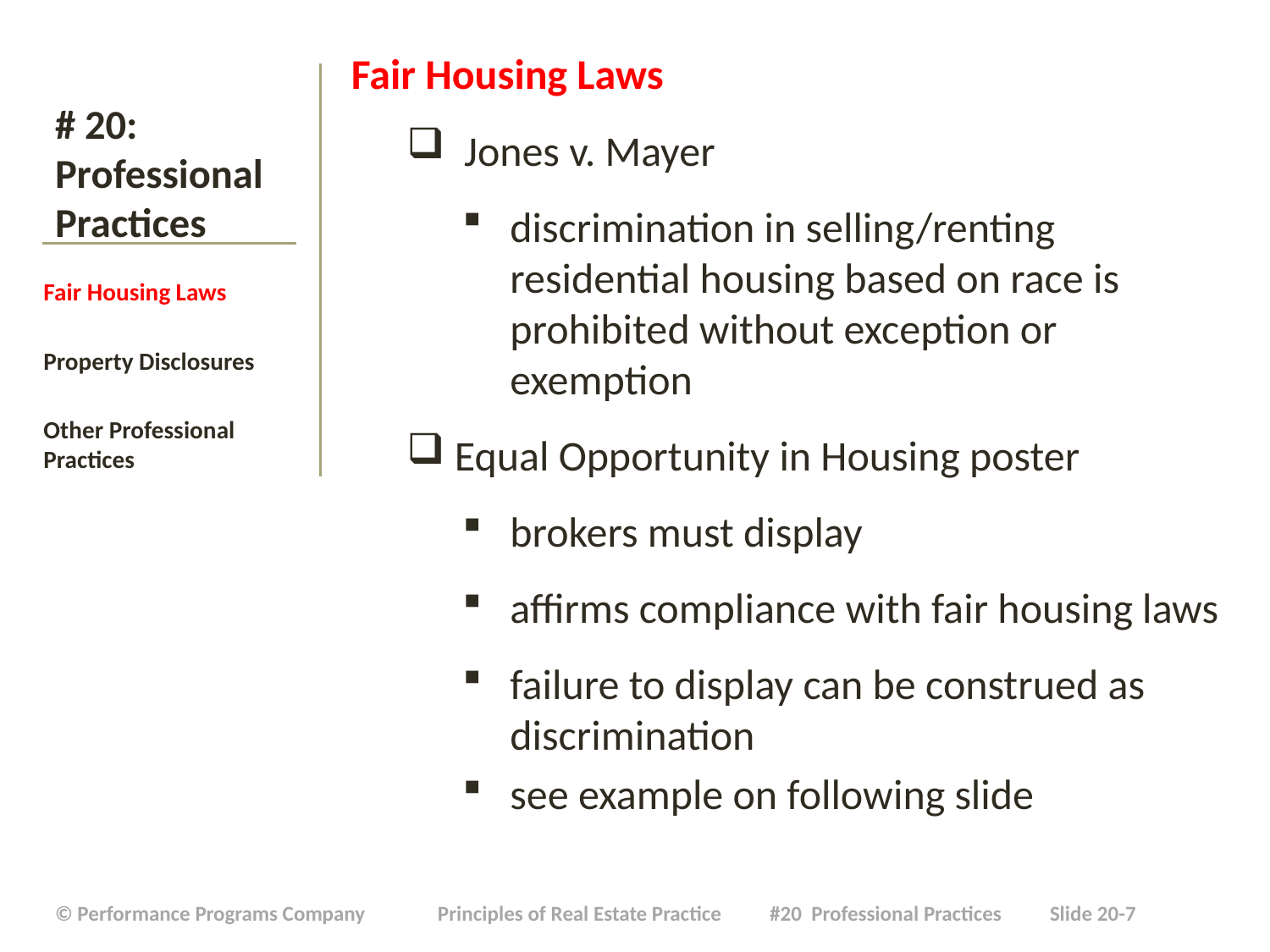

Fair Housing Laws

  Jones v. Mayer
discrimination in selling/renting residential housing based on race is prohibited without exception or exemption
Equal Opportunity in Housing poster
brokers must display
affirms compliance with fair housing laws
failure to display can be construed as discrimination
see example on following slide

# # 20: Professional Practices

Fair Housing Laws

Property Disclosures

Other Professional Practices

| © Performance Programs Company Principles of Real Estate Practice #20 Professional Practices Slide 20-7 |
| --- |